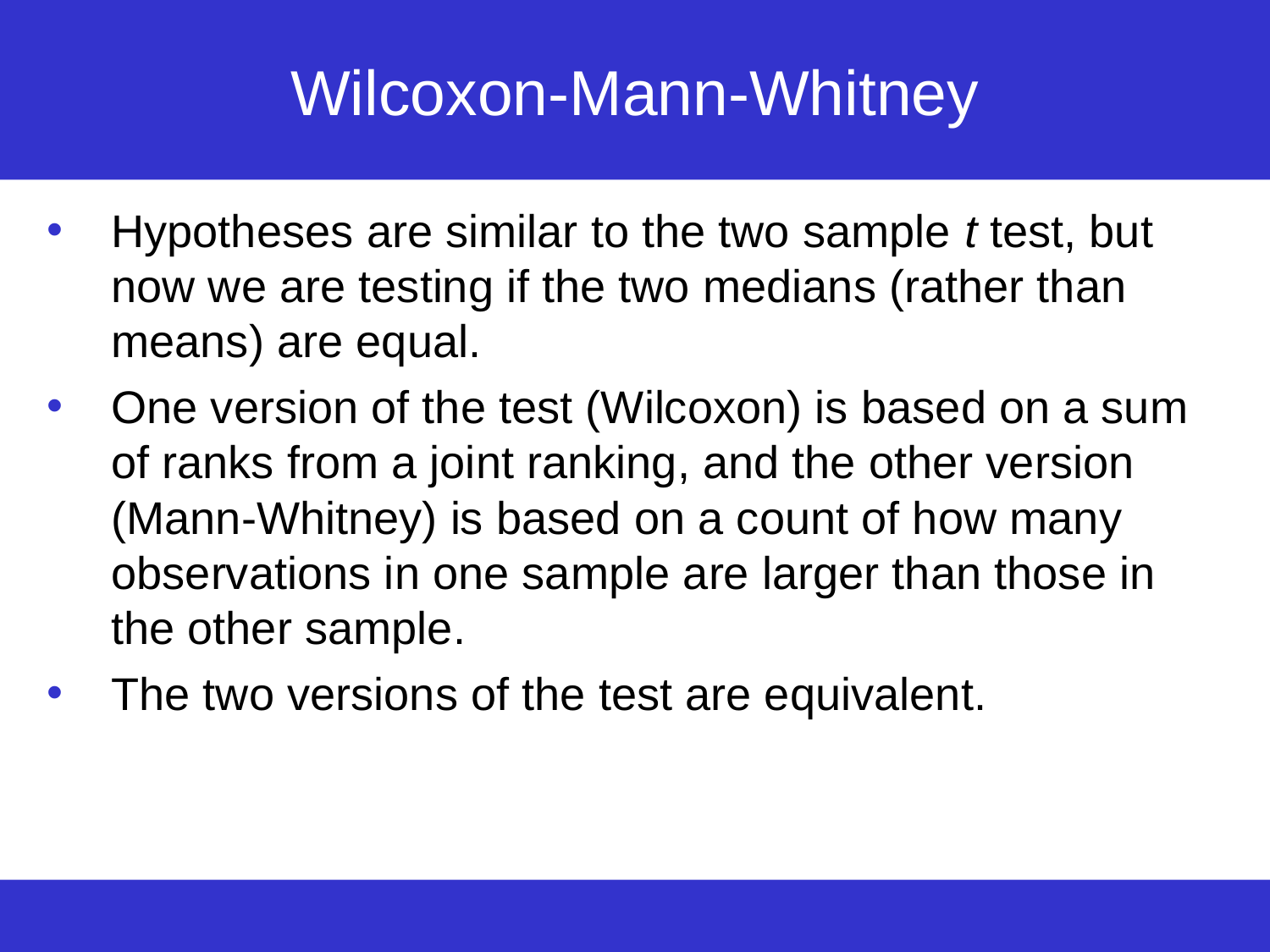

# Wilcoxon-Mann-Whitney
Hypotheses are similar to the two sample t test, but now we are testing if the two medians (rather than means) are equal.
One version of the test (Wilcoxon) is based on a sum of ranks from a joint ranking, and the other version (Mann-Whitney) is based on a count of how many observations in one sample are larger than those in the other sample.
The two versions of the test are equivalent.